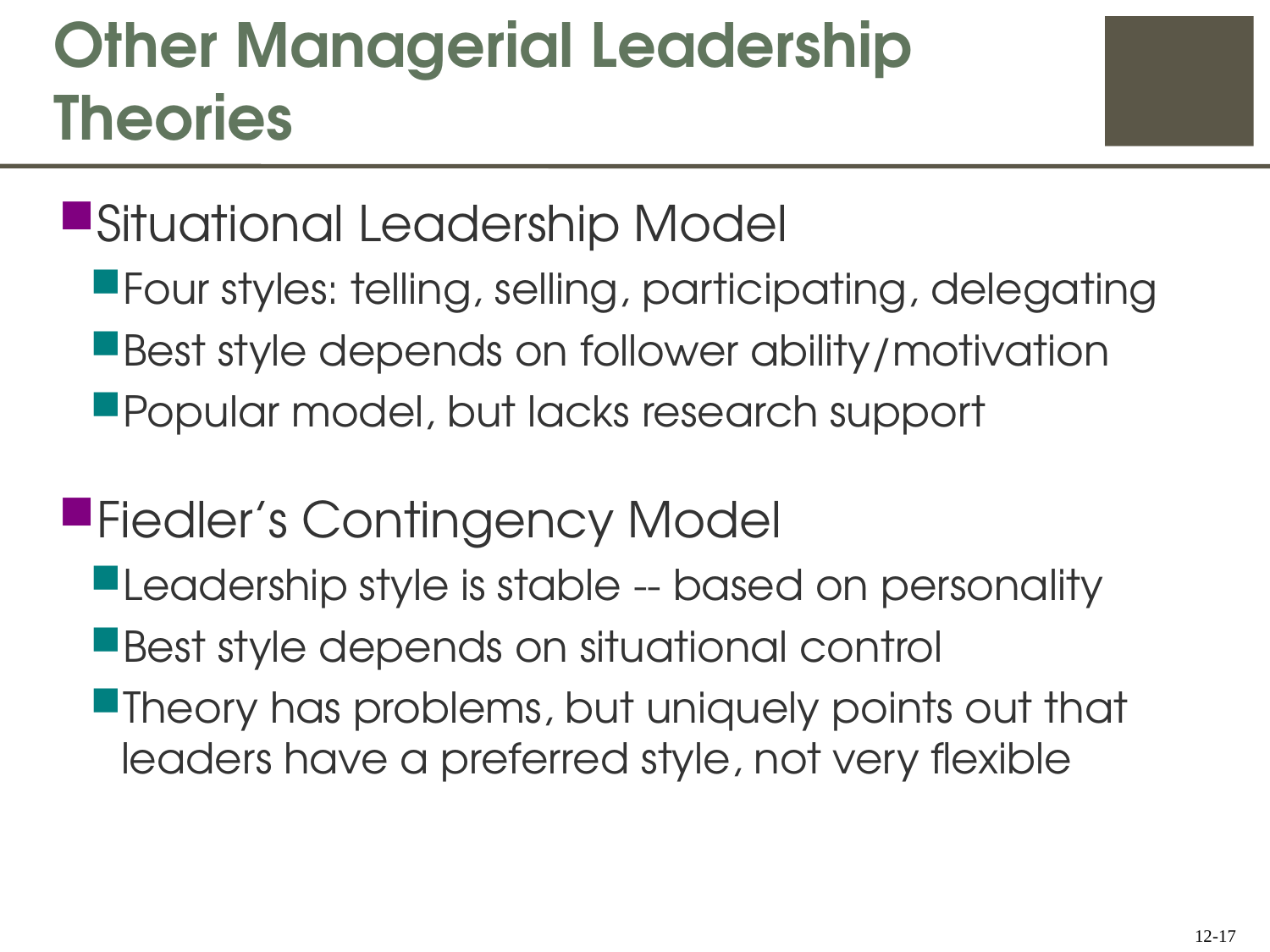

# Other Managerial Leadership Theories
Situational Leadership Model
Four styles: telling, selling, participating, delegating
Best style depends on follower ability/motivation
Popular model, but lacks research support
Fiedler’s Contingency Model
Leadership style is stable -- based on personality
Best style depends on situational control
Theory has problems, but uniquely points out that leaders have a preferred style, not very flexible